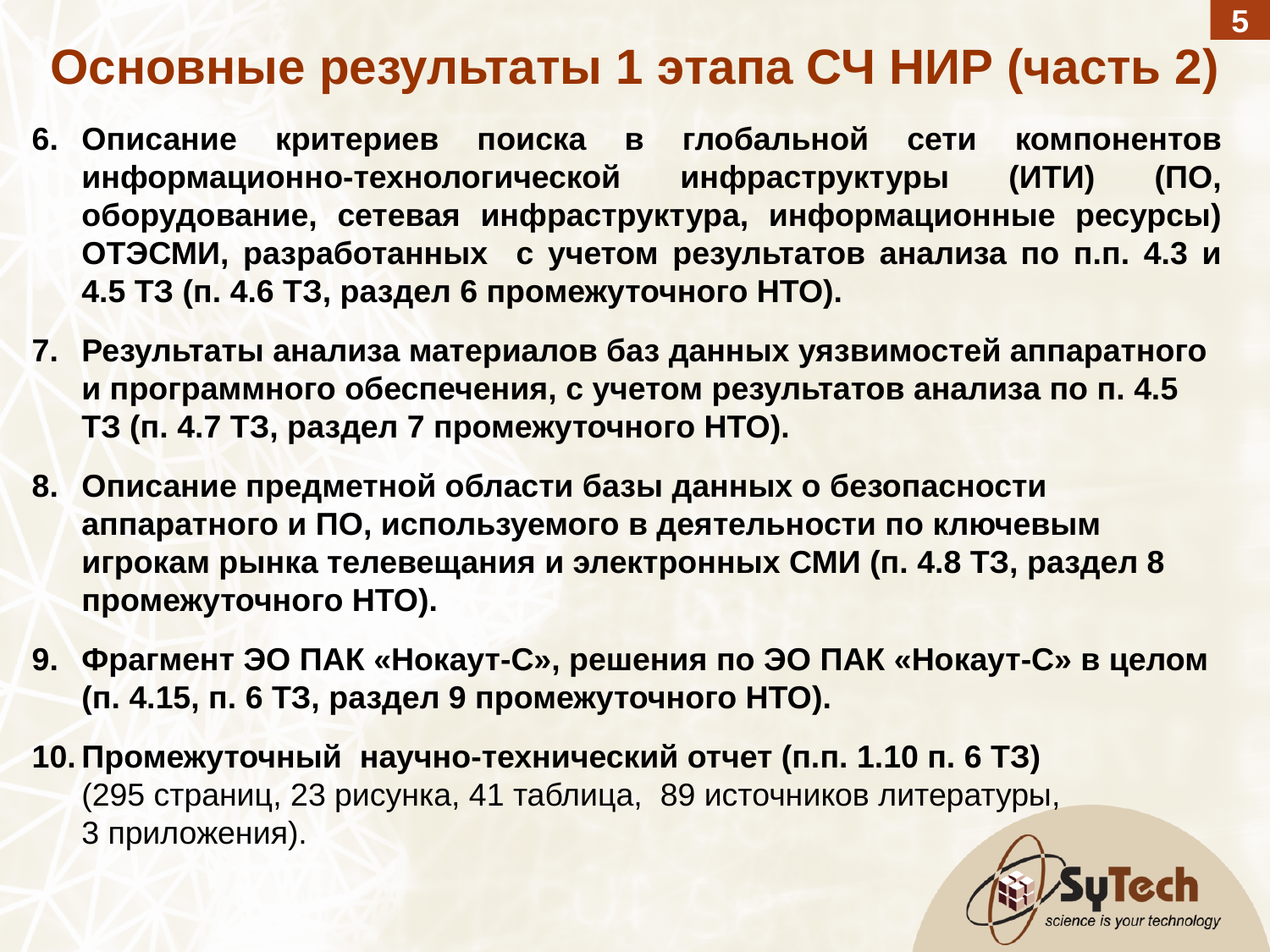

5
Основные результаты 1 этапа СЧ НИР (часть 2)

Описание критериев поиска в глобальной сети компонентов информационно-технологической инфраструктуры (ИТИ) (ПО, оборудование, сетевая инфраструктура, информационные ресурсы) ОТЭСМИ, разработанных  с учетом результатов анализа по п.п. 4.3 и 4.5 ТЗ (п. 4.6 ТЗ, раздел 6 промежуточного НТО).
Результаты анализа материалов баз данных уязвимостей аппаратного и программного обеспечения, с учетом результатов анализа по п. 4.5 ТЗ (п. 4.7 ТЗ, раздел 7 промежуточного НТО).
Описание предметной области базы данных о безопасности аппаратного и ПО, используемого в деятельности по ключевым игрокам рынка телевещания и электронных СМИ (п. 4.8 ТЗ, раздел 8 промежуточного НТО).
Фрагмент ЭО ПАК «Нокаут-С», решения по ЭО ПАК «Нокаут-С» в целом (п. 4.15, п. 6 ТЗ, раздел 9 промежуточного НТО).
Промежуточный  научно-технический отчет (п.п. 1.10 п. 6 ТЗ)
(295 страниц, 23 рисунка, 41 таблица,  89 источников литературы,
3 приложения).